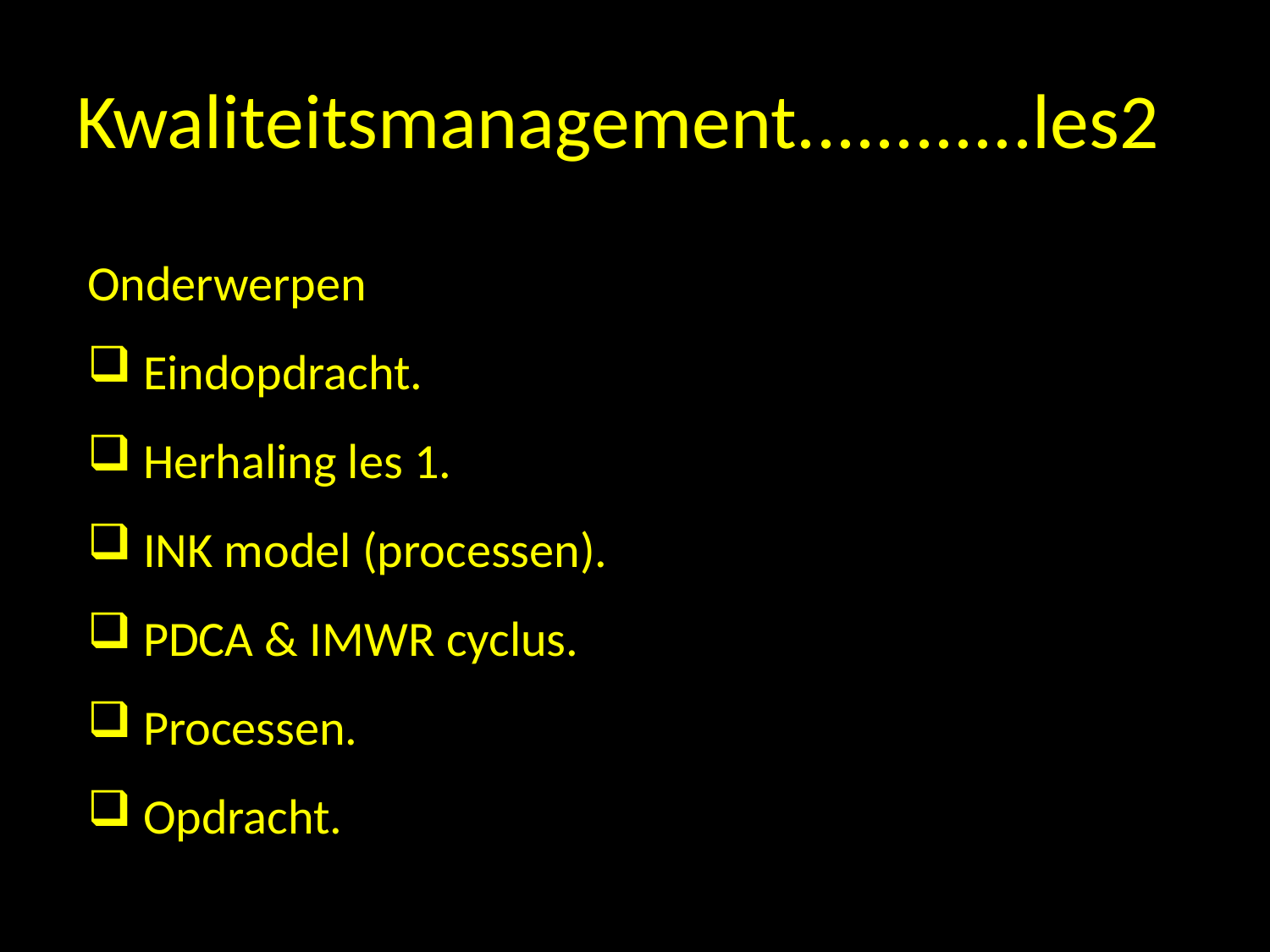

# Kwaliteitsmanagement............les2
Onderwerpen
 Eindopdracht.
 Herhaling les 1.
 INK model (processen).
 PDCA & IMWR cyclus.
 Processen.
 Opdracht.